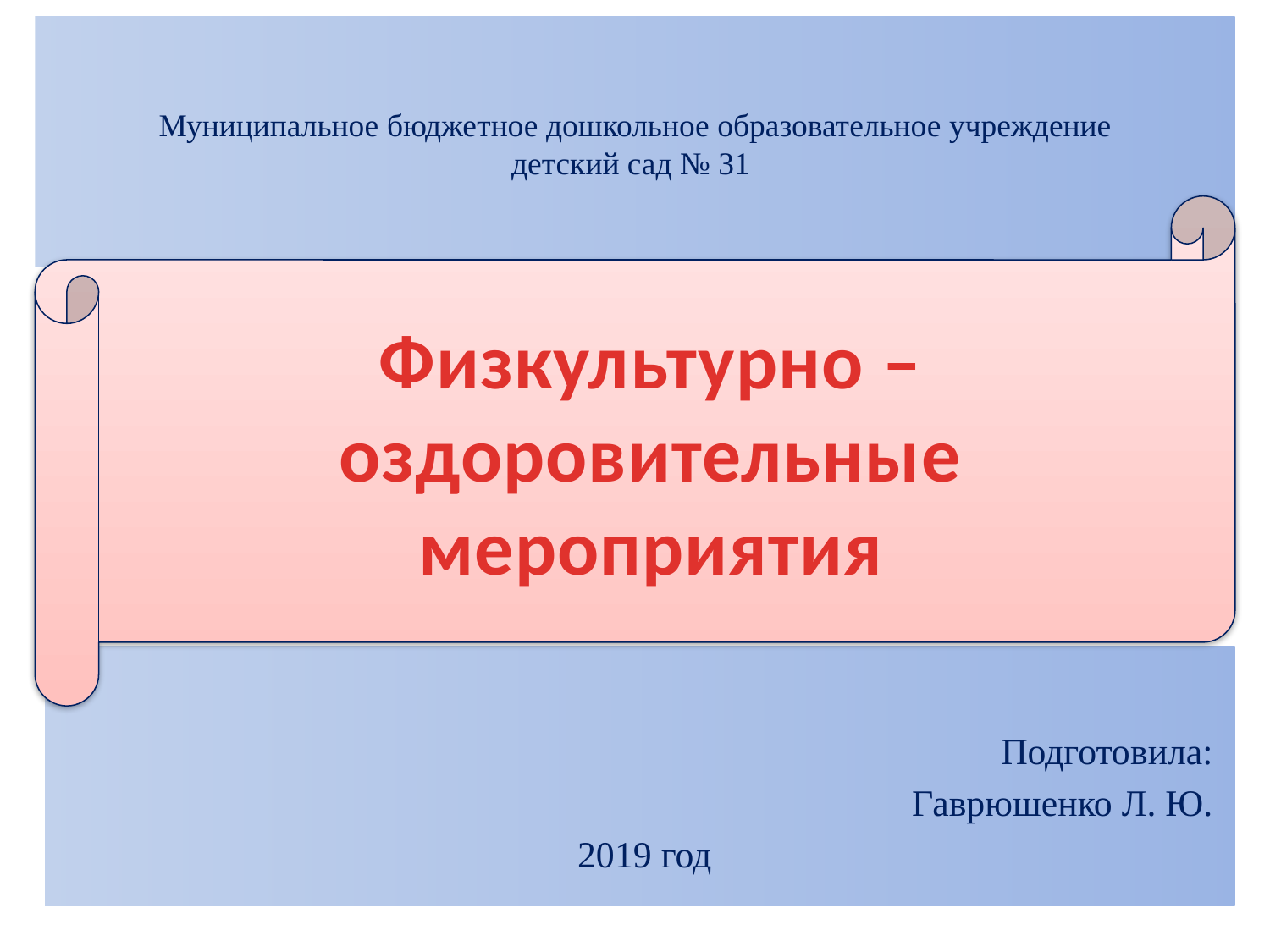

# Муниципальное бюджетное дошкольное образовательное учреждение детский сад № 31
Физкультурно – оздоровительные мероприятия

Подготовила:
Гаврюшенко Л. Ю.
 2019 год